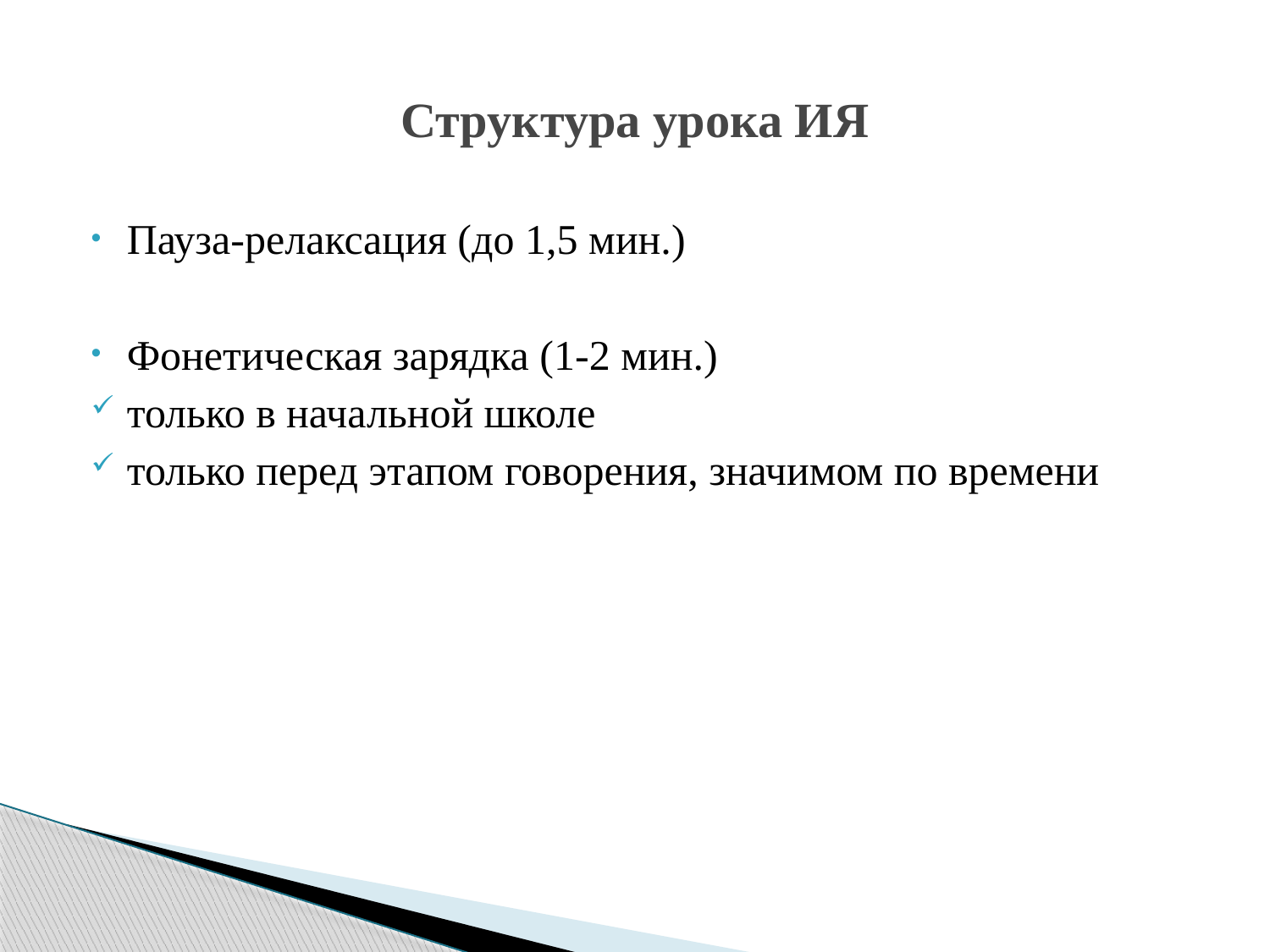

# Структура урока ИЯ
Пауза-релаксация (до 1,5 мин.)

Фонетическая зарядка (1-2 мин.)
только в начальной школе
только перед этапом говорения, значимом по времени